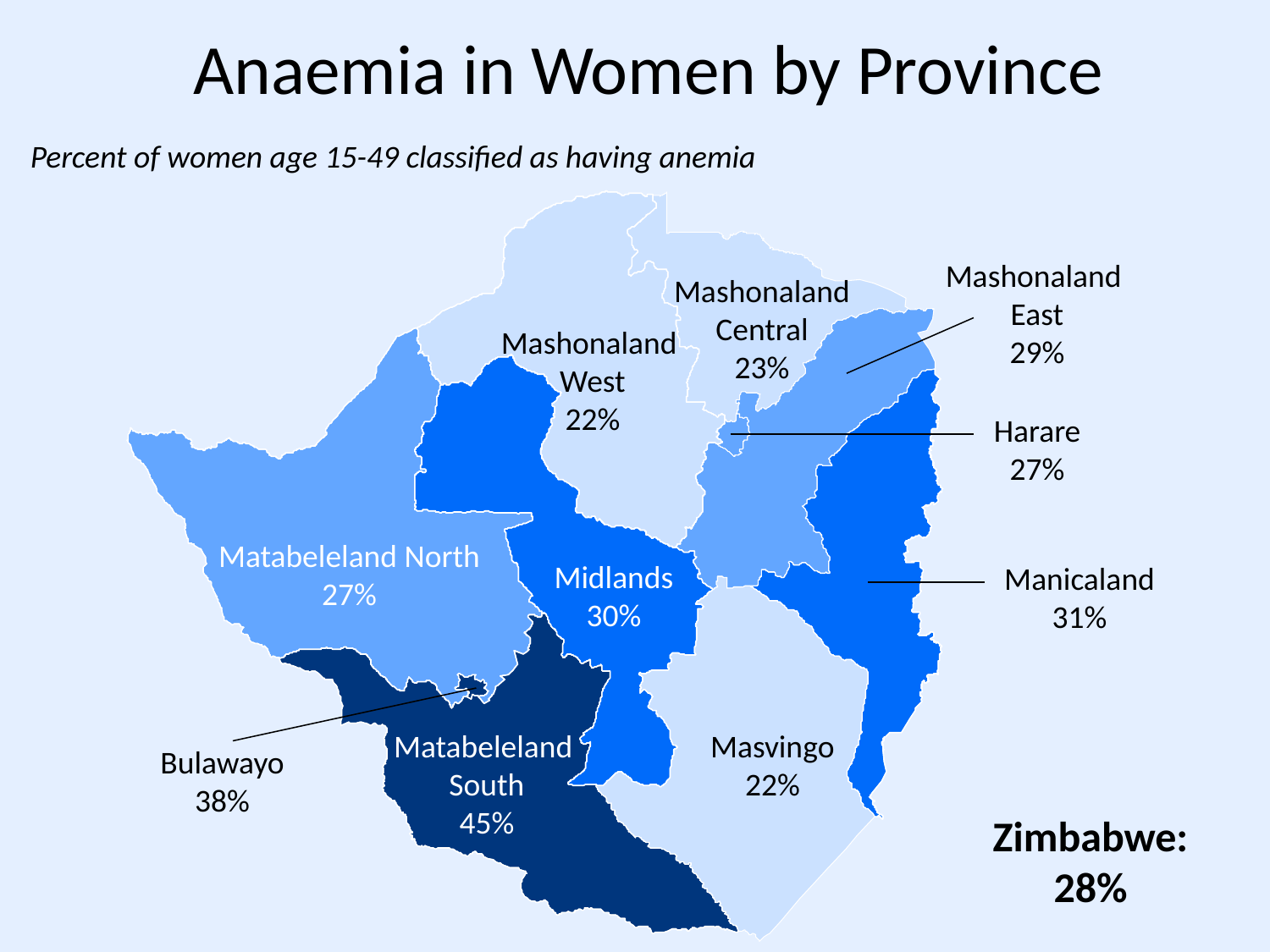

Anaemia in Women by Province
Percent of women age 15-49 classified as having anemia

Mashonaland
East
29%
Mashonaland Central
23%

Mashonaland
West
22%

Harare
27%

Matabeleland North
27%
Midlands
30%
Manicaland
31%

Matabeleland
South
45%
Masvingo
22%
Bulawayo
38%
Zimbabwe:
28%